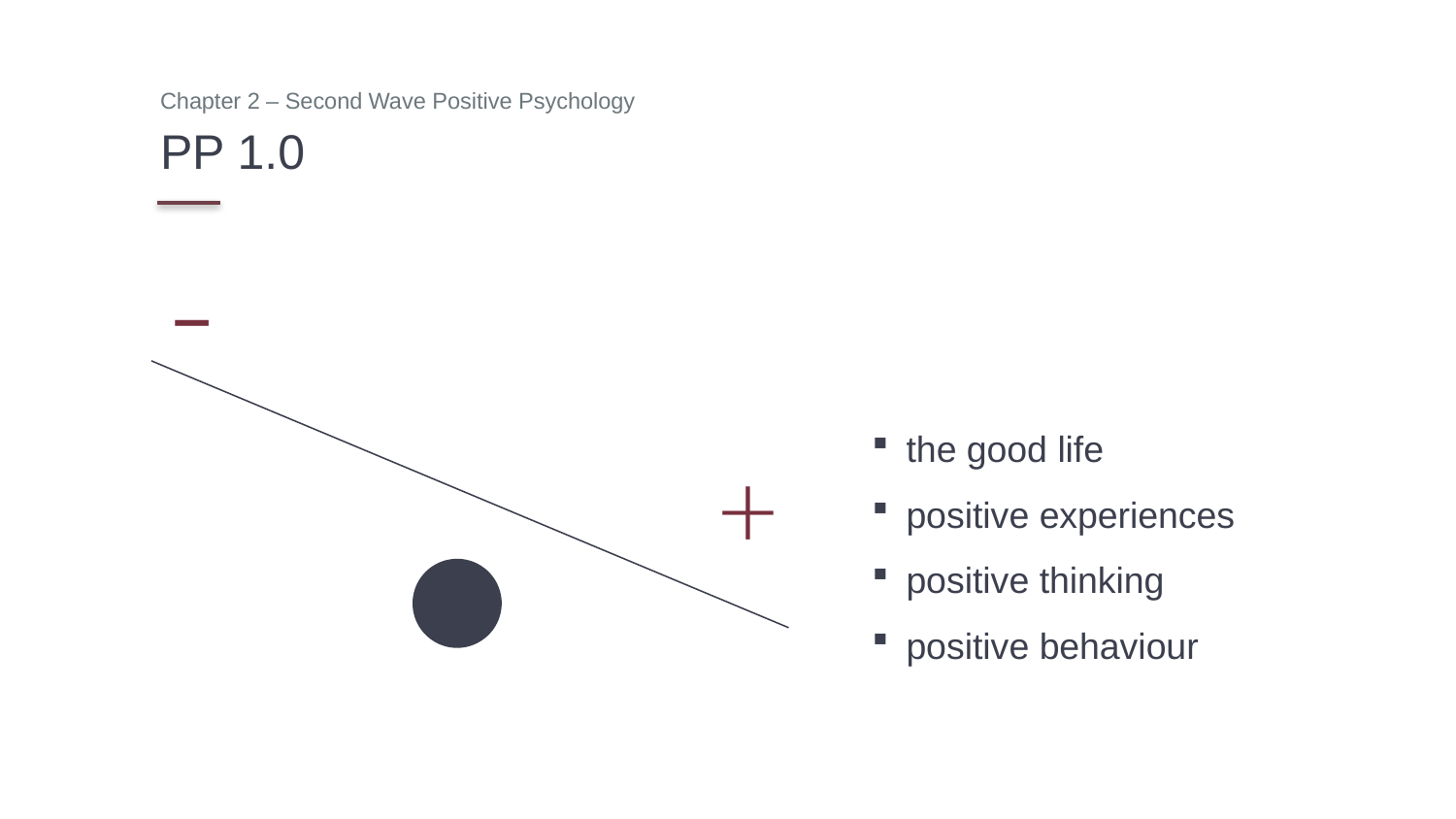

Chapter 2 – Second Wave Positive Psychology
# PP 1.0
-
the good life
positive experiences
positive thinking
positive behaviour

+